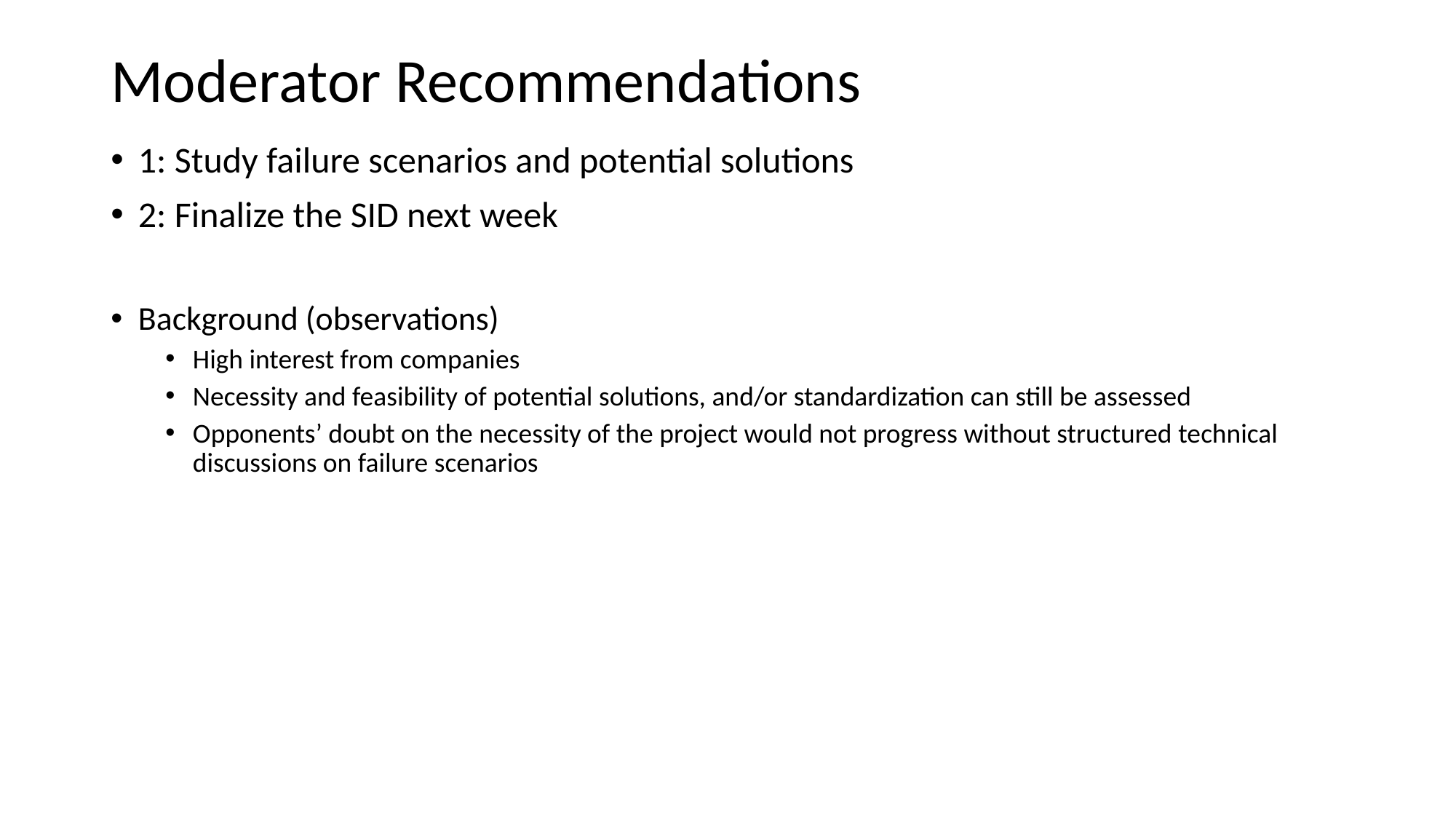

# Moderator Recommendations
1: Study failure scenarios and potential solutions
2: Finalize the SID next week

Background (observations)
High interest from companies
Necessity and feasibility of potential solutions, and/or standardization can still be assessed
Opponents’ doubt on the necessity of the project would not progress without structured technical discussions on failure scenarios